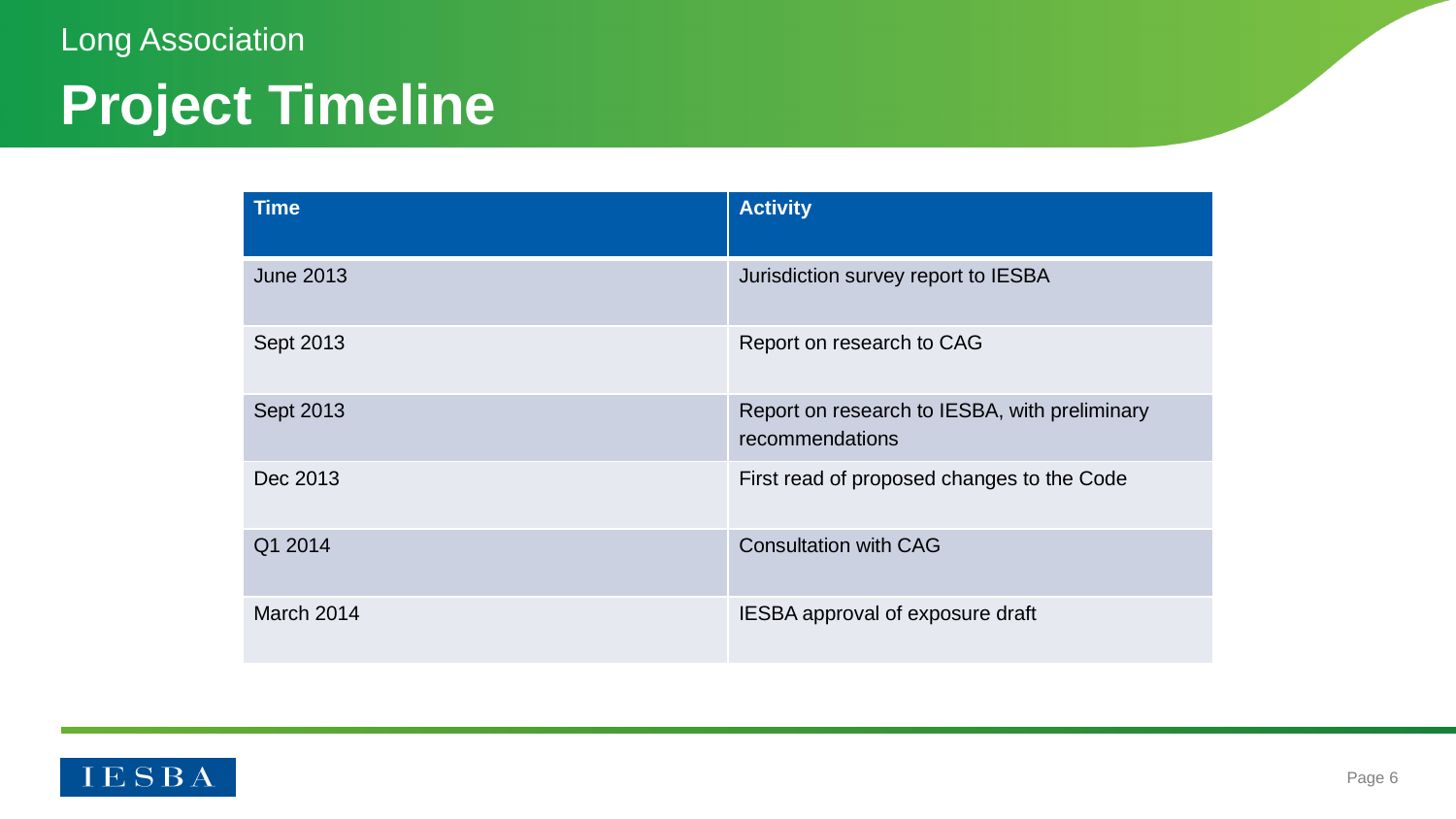

Long Association

# Project Timeline

| Time | Activity |
| --- | --- |
| June 2013 | Jurisdiction survey report to IESBA |
| Sept 2013 | Report on research to CAG |
| Sept 2013 | Report on research to IESBA, with preliminary recommendations |
| Dec 2013 | First read of proposed changes to the Code |
| Q1 2014 | Consultation with CAG |
| March 2014 | IESBA approval of exposure draft |